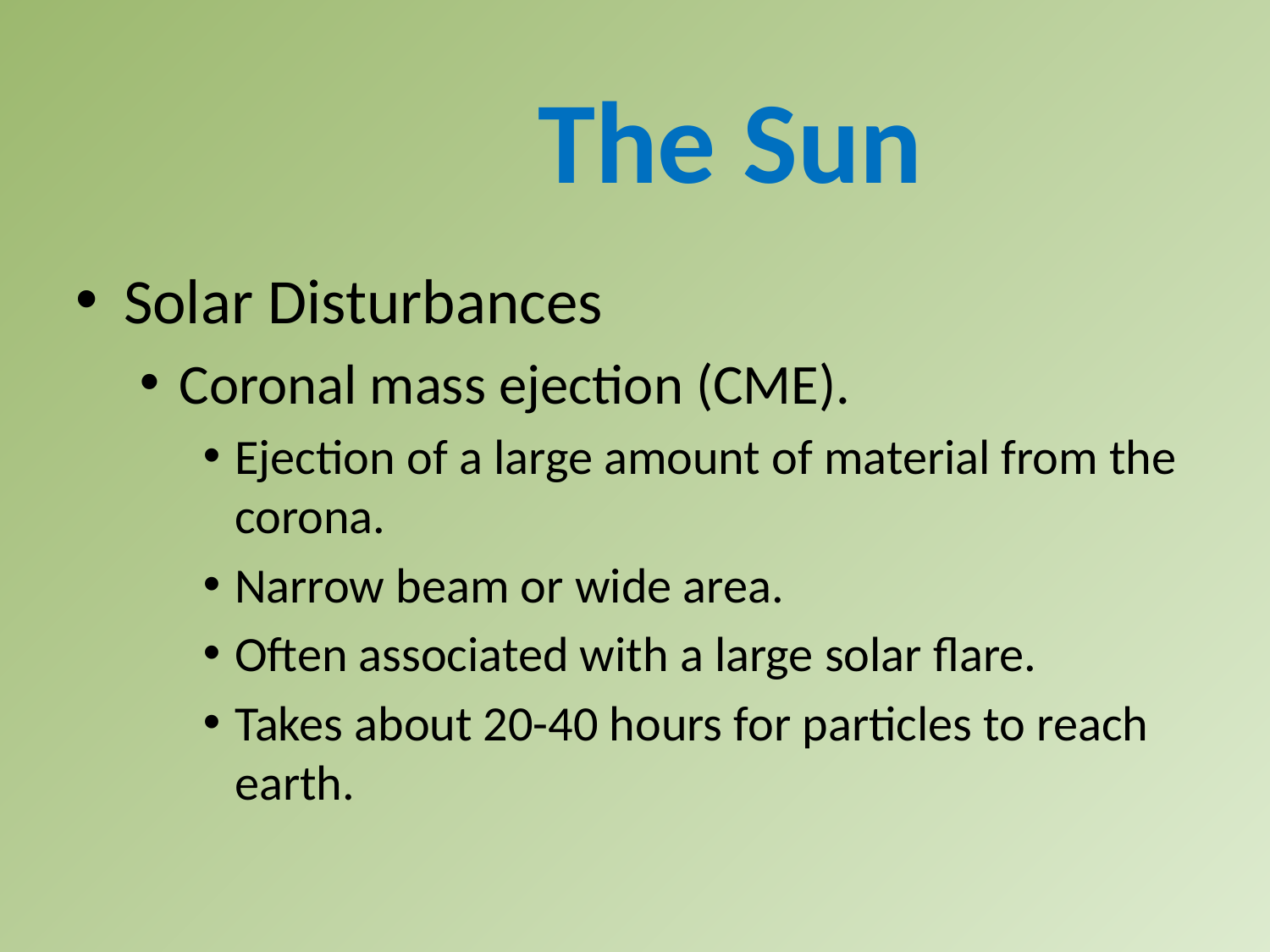

The Sun
Solar Disturbances
Coronal mass ejection (CME).
Ejection of a large amount of material from the corona.
Narrow beam or wide area.
Often associated with a large solar flare.
Takes about 20-40 hours for particles to reach earth.